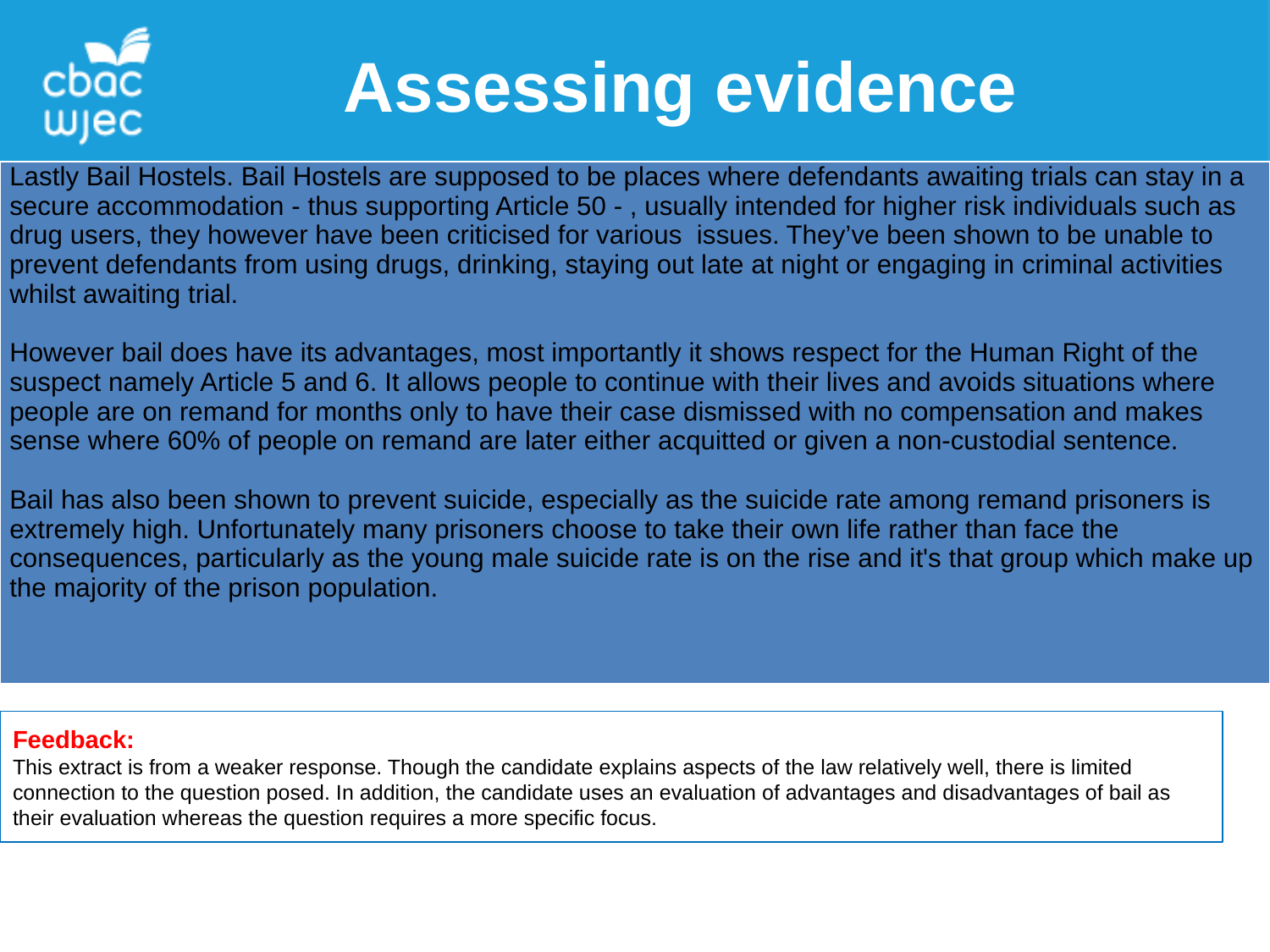

Assessing evidence
| Lastly Bail Hostels. Bail Hostels are supposed to be places where defendants awaiting trials can stay in a secure accommodation - thus supporting Article 50 - , usually intended for higher risk individuals such as drug users, they however have been criticised for various issues. They’ve been shown to be unable to prevent defendants from using drugs, drinking, staying out late at night or engaging in criminal activities whilst awaiting trial.   However bail does have its advantages, most importantly it shows respect for the Human Right of the suspect namely Article 5 and 6. It allows people to continue with their lives and avoids situations where people are on remand for months only to have their case dismissed with no compensation and makes sense where 60% of people on remand are later either acquitted or given a non-custodial sentence.   Bail has also been shown to prevent suicide, especially as the suicide rate among remand prisoners is extremely high. Unfortunately many prisoners choose to take their own life rather than face the consequences, particularly as the young male suicide rate is on the rise and it's that group which make up the majority of the prison population. |
| --- |
Feedback:
This extract is from a weaker response. Though the candidate explains aspects of the law relatively well, there is limited connection to the question posed. In addition, the candidate uses an evaluation of advantages and disadvantages of bail as their evaluation whereas the question requires a more specific focus.